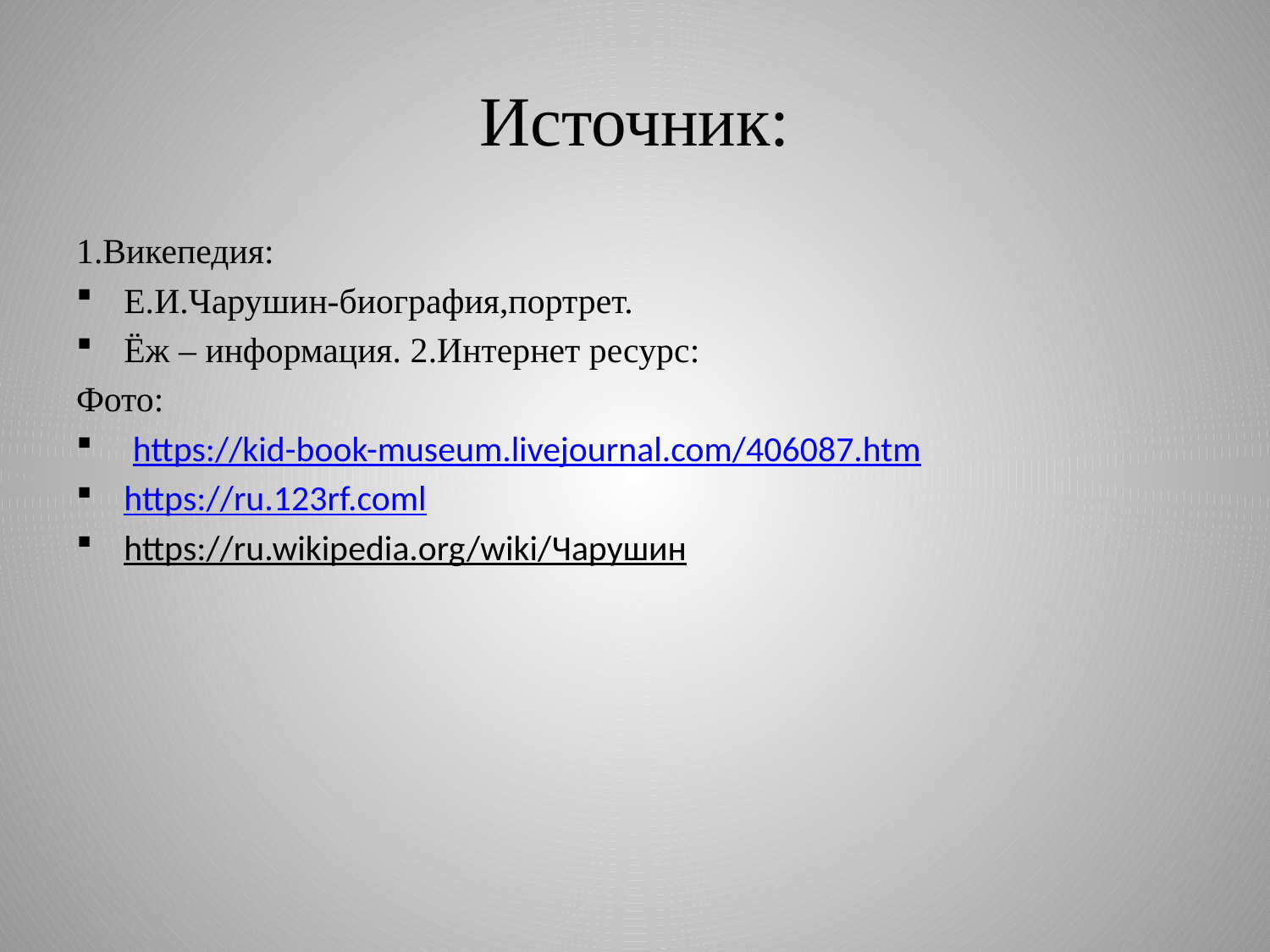

# Источник:
1.Викепедия:
Е.И.Чарушин-биография,портрет.
Ёж – информация. 2.Интернет ресурс:
Фото:
 https://kid-book-museum.livejournal.com/406087.htm
https://ru.123rf.coml
https://ru.wikipedia.org/wiki/Чарушин